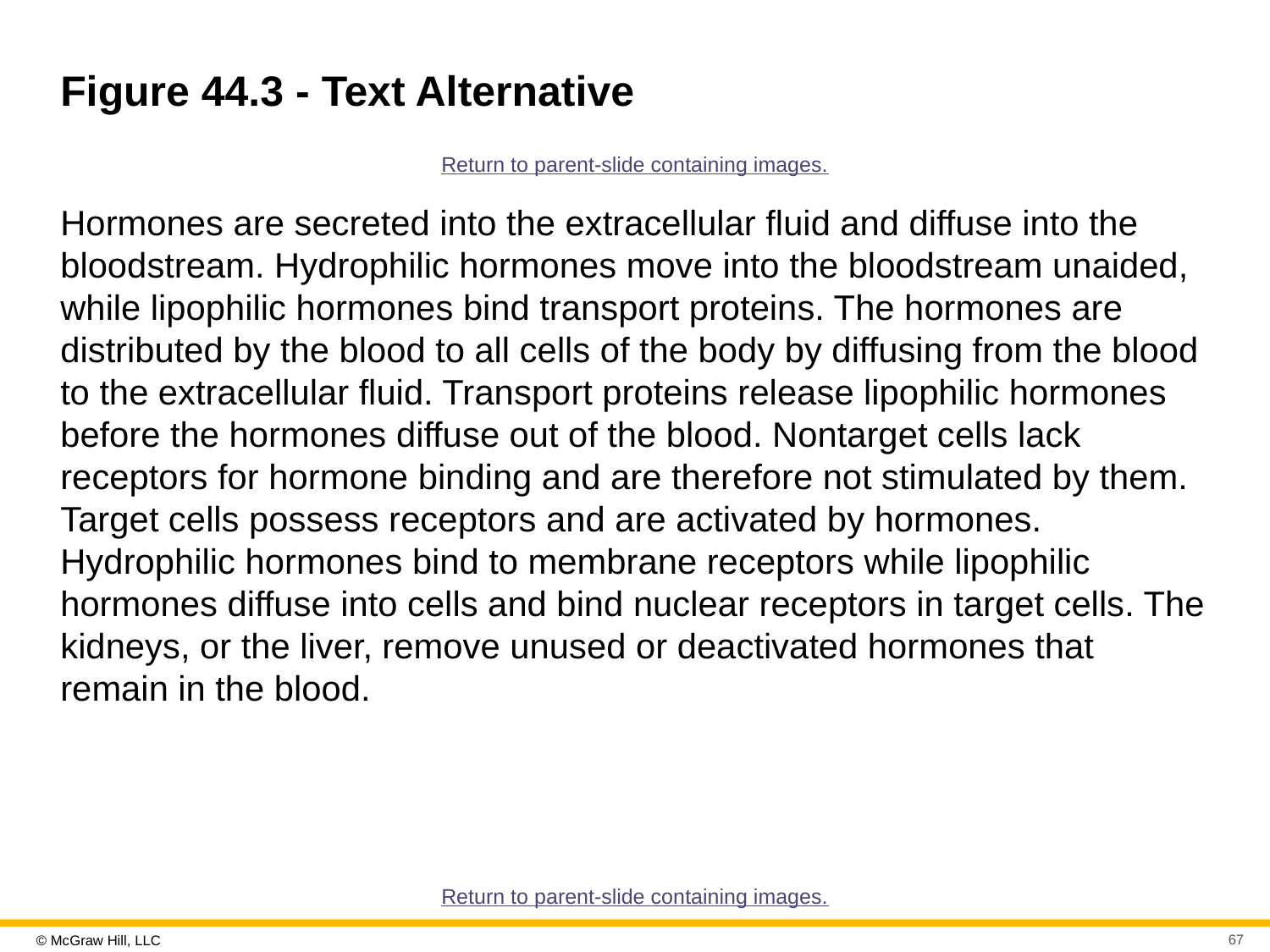

# Figure 44.3 - Text Alternative
Return to parent-slide containing images.
Hormones are secreted into the extracellular fluid and diffuse into the bloodstream. Hydrophilic hormones move into the bloodstream unaided, while lipophilic hormones bind transport proteins. The hormones are distributed by the blood to all cells of the body by diffusing from the blood to the extracellular fluid. Transport proteins release lipophilic hormones before the hormones diffuse out of the blood. Nontarget cells lack receptors for hormone binding and are therefore not stimulated by them. Target cells possess receptors and are activated by hormones. Hydrophilic hormones bind to membrane receptors while lipophilic hormones diffuse into cells and bind nuclear receptors in target cells. The kidneys, or the liver, remove unused or deactivated hormones that remain in the blood.
Return to parent-slide containing images.
67